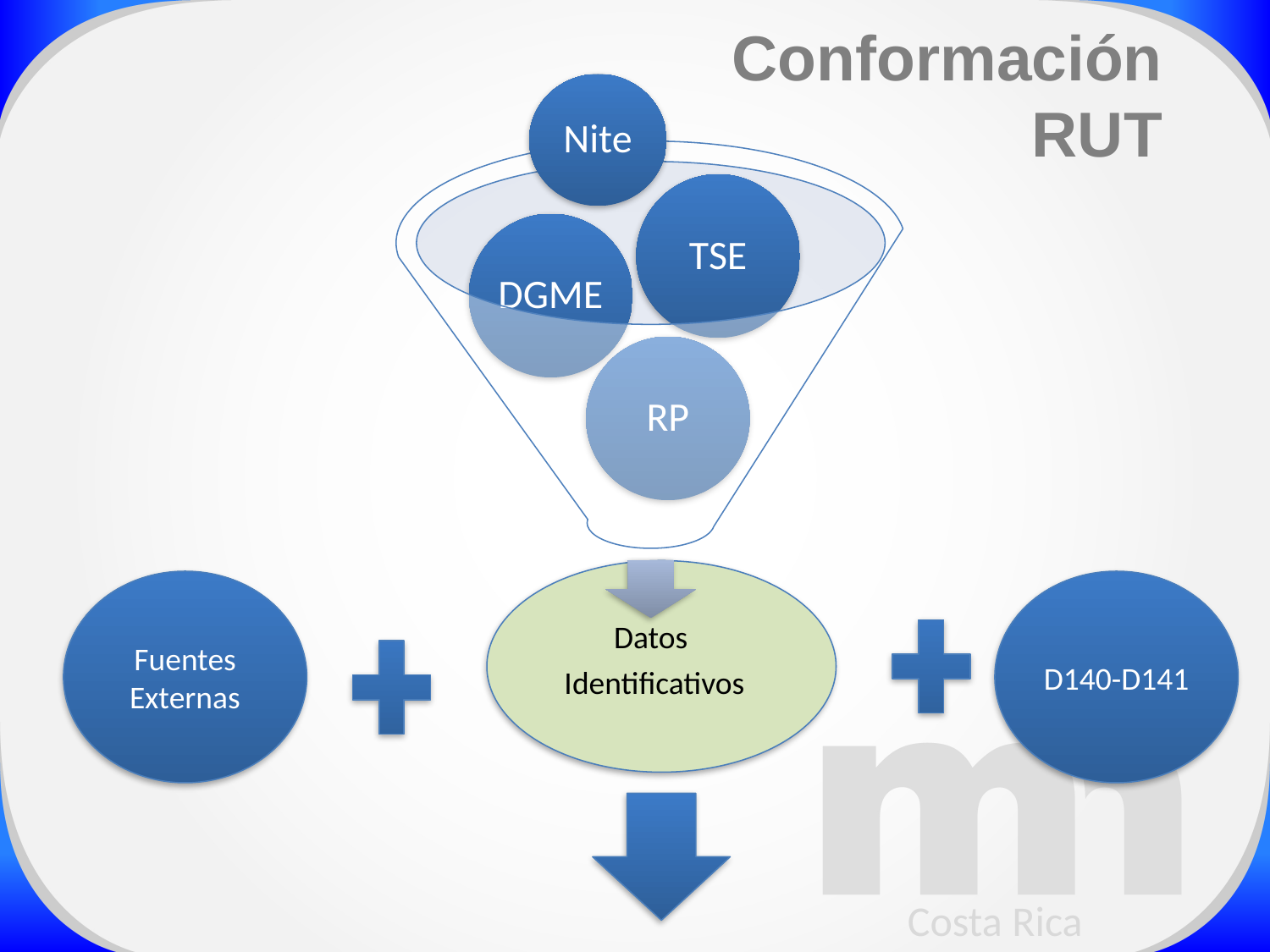

Conformación
RUT

Nite
Datos
 Identificativos
RP
DGME
TSE

Fuentes
Externas
D140-D141

Costa Rica